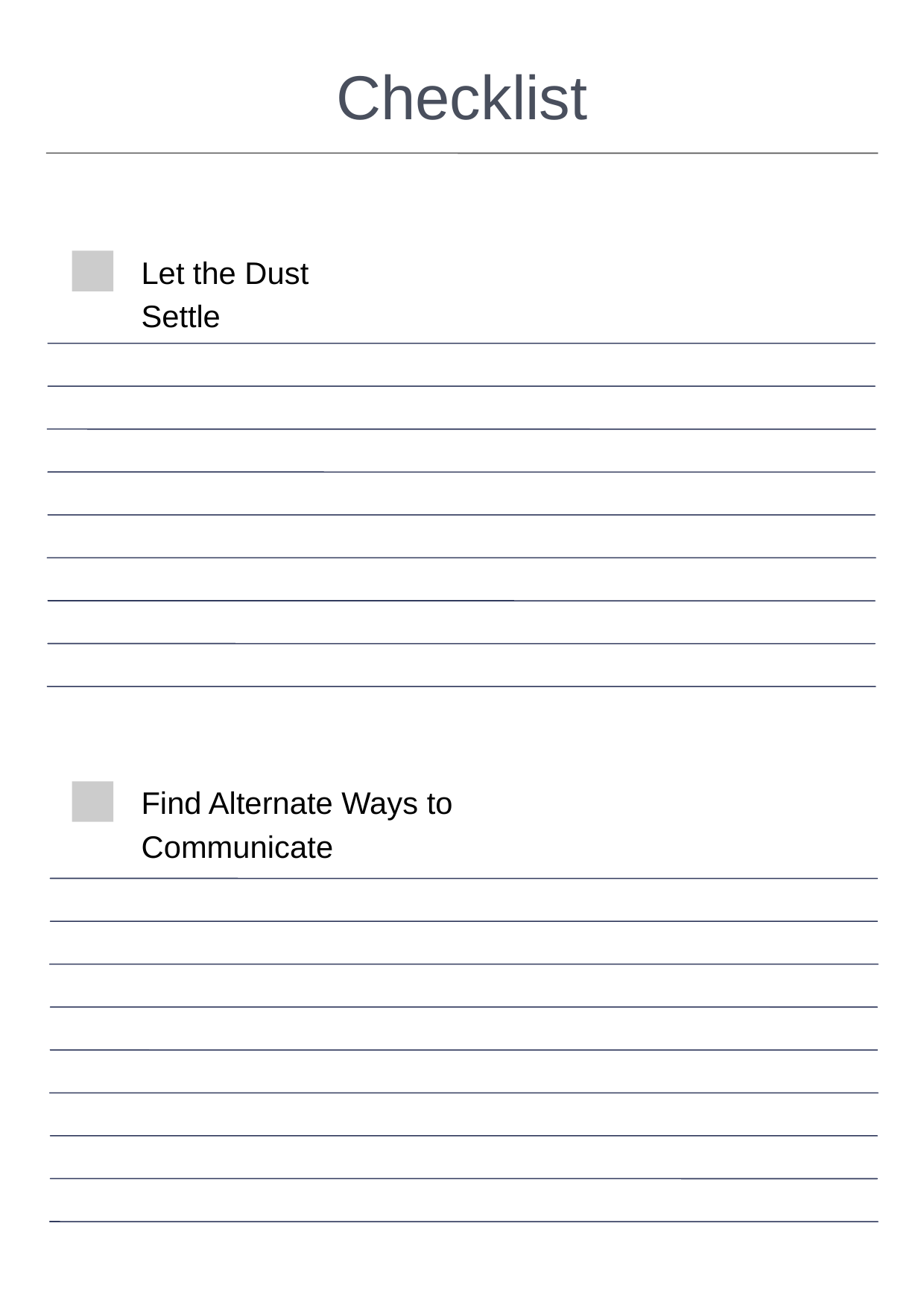

Checklist

Let the Dust Settle

Find Alternate Ways to Communicate